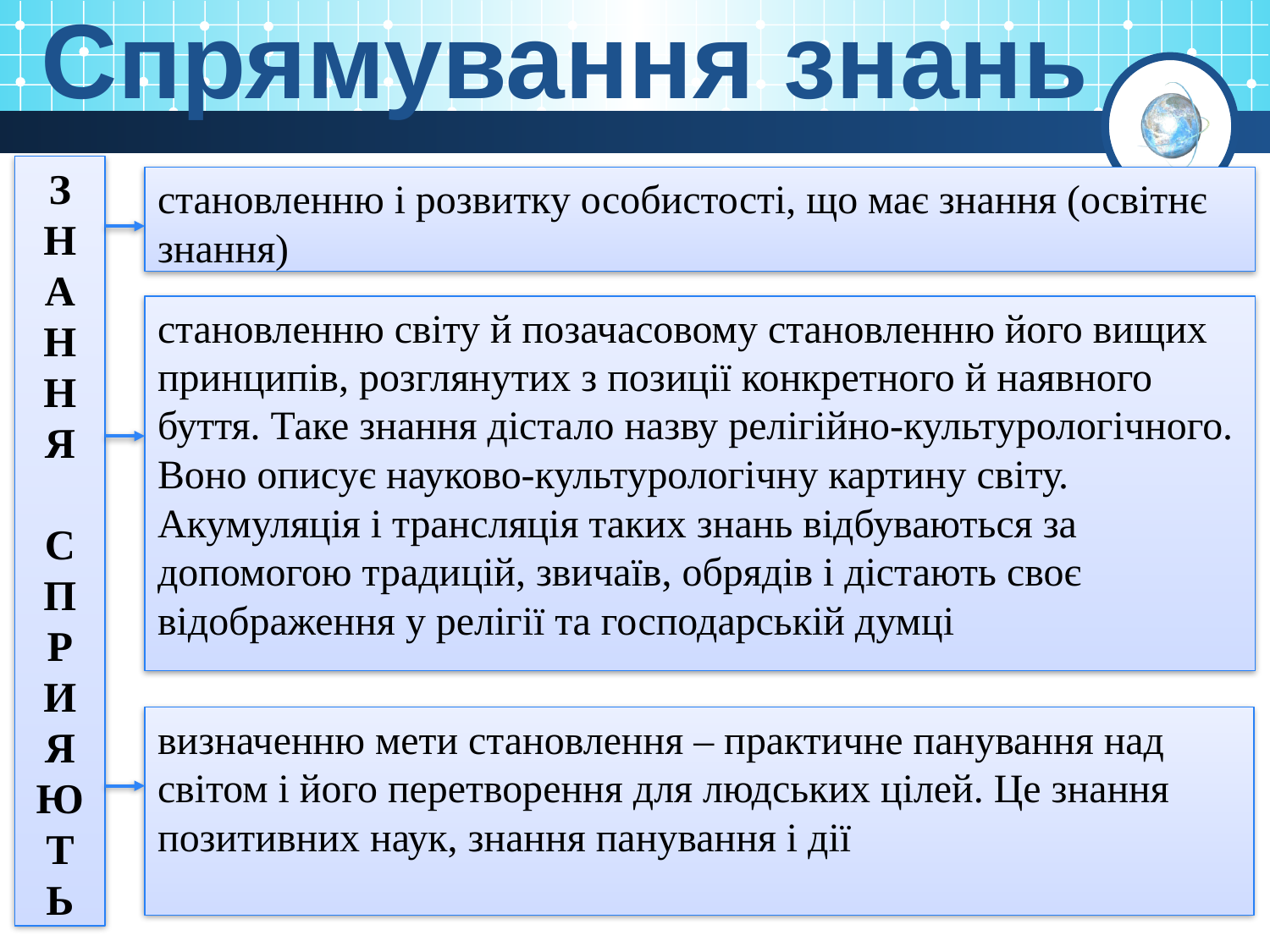

Спрямування знань
З
Н
А
Н
Н
Я

С
П
Р
И
Я
Ю
Т
Ь
становленню і розвитку особистості, що має знання (освітнє знання)
становленню світу й позачасовому становленню його вищих принципів, розглянутих з позиції конкретного й наявного буття. Таке знання дістало назву релігійно-культурологічного. Воно описує науково-культурологічну картину світу. Акумуляція і трансляція таких знань відбуваються за допомогою традицій, звичаїв, обрядів і дістають своє відображення у релігії та господарській думці
визначенню мети становлення – практичне панування над світом і його перетворення для людських цілей. Це знання позитивних наук, знання панування і дії